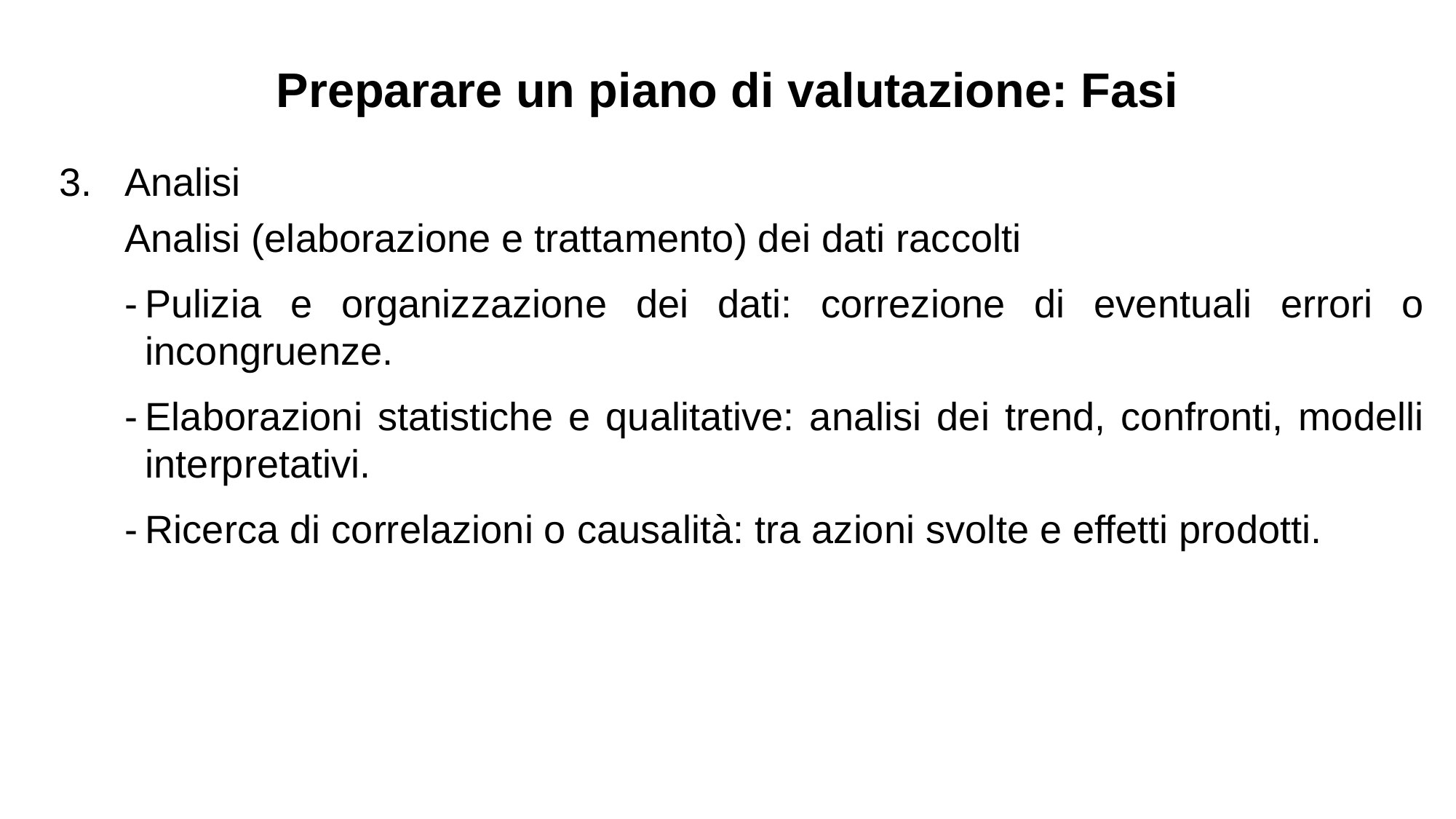

Preparare un piano di valutazione: Fasi
3.	Analisi
Analisi (elaborazione e trattamento) dei dati raccolti
-	Pulizia e organizzazione dei dati: correzione di eventuali errori o incongruenze.
-	Elaborazioni statistiche e qualitative: analisi dei trend, confronti, modelli interpretativi.
-	Ricerca di correlazioni o causalità: tra azioni svolte e effetti prodotti.